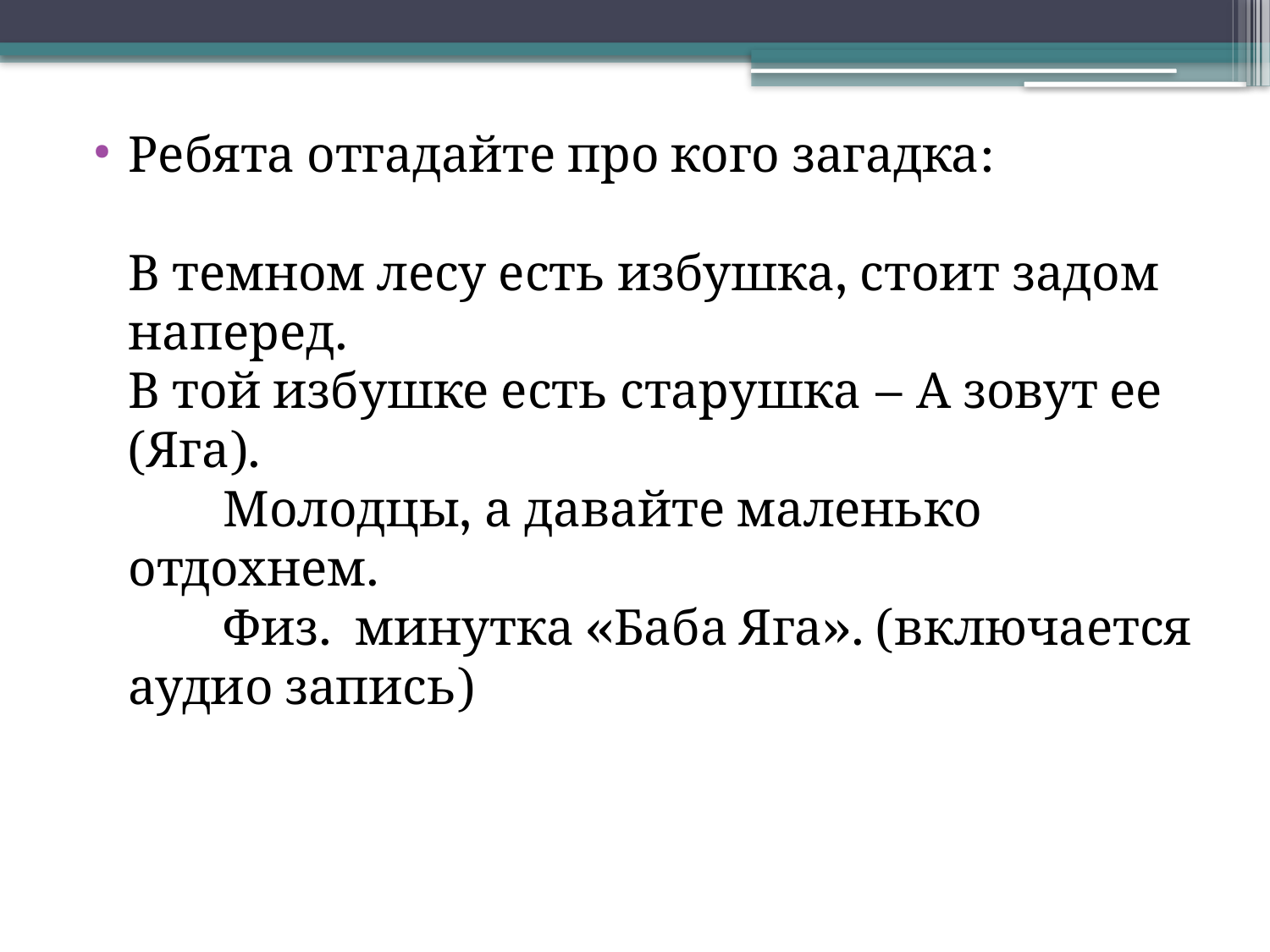

Ребята отгадайте про кого загадка:
В темном лесу есть избушка, стоит задом наперед.
В той избушке есть старушка – А зовут ее (Яга).
        Молодцы, а давайте маленько отдохнем.
        Физ.  минутка «Баба Яга». (включается аудио запись)